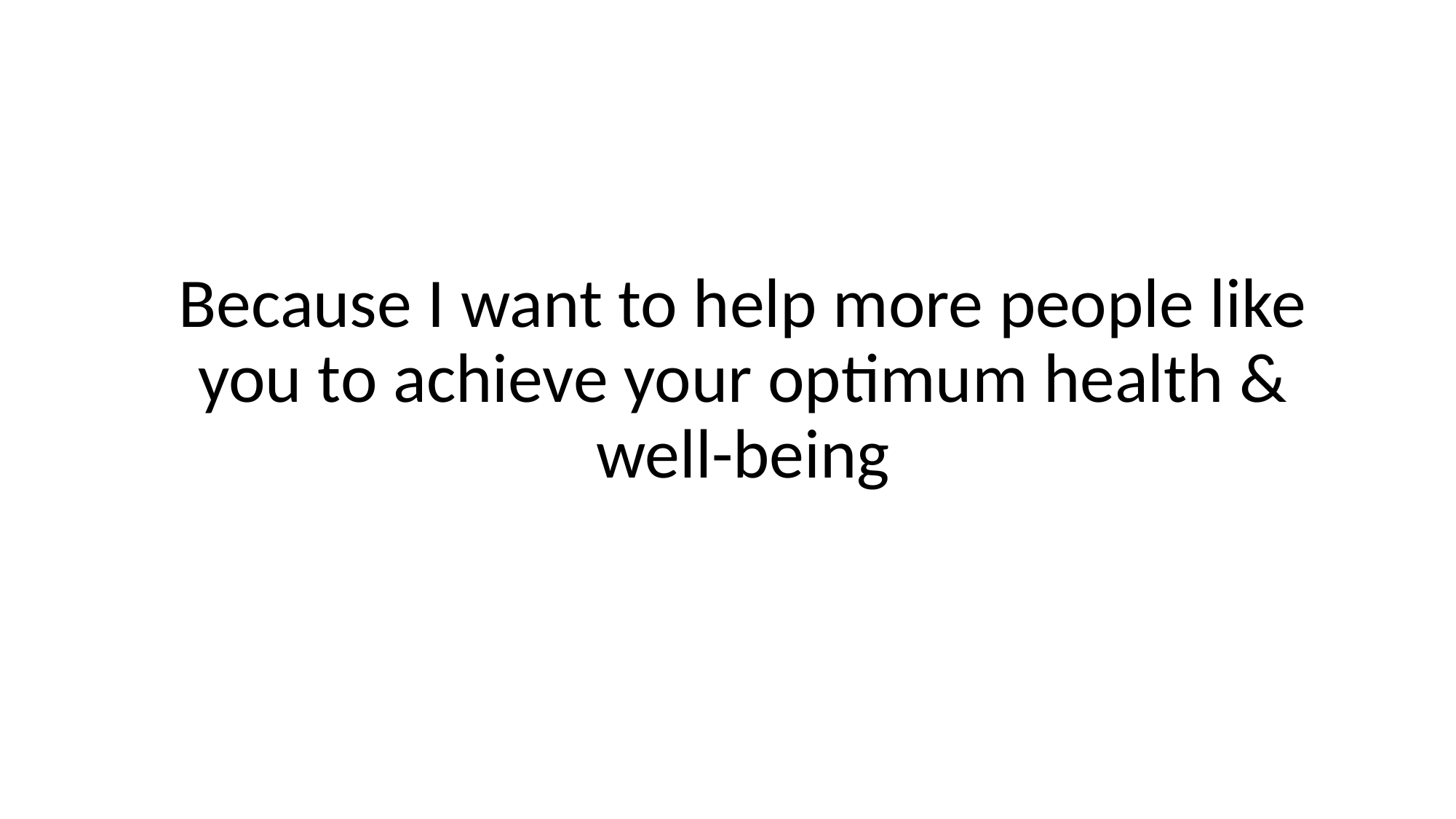

Because I want to help more people like you to achieve your optimum health & well-being